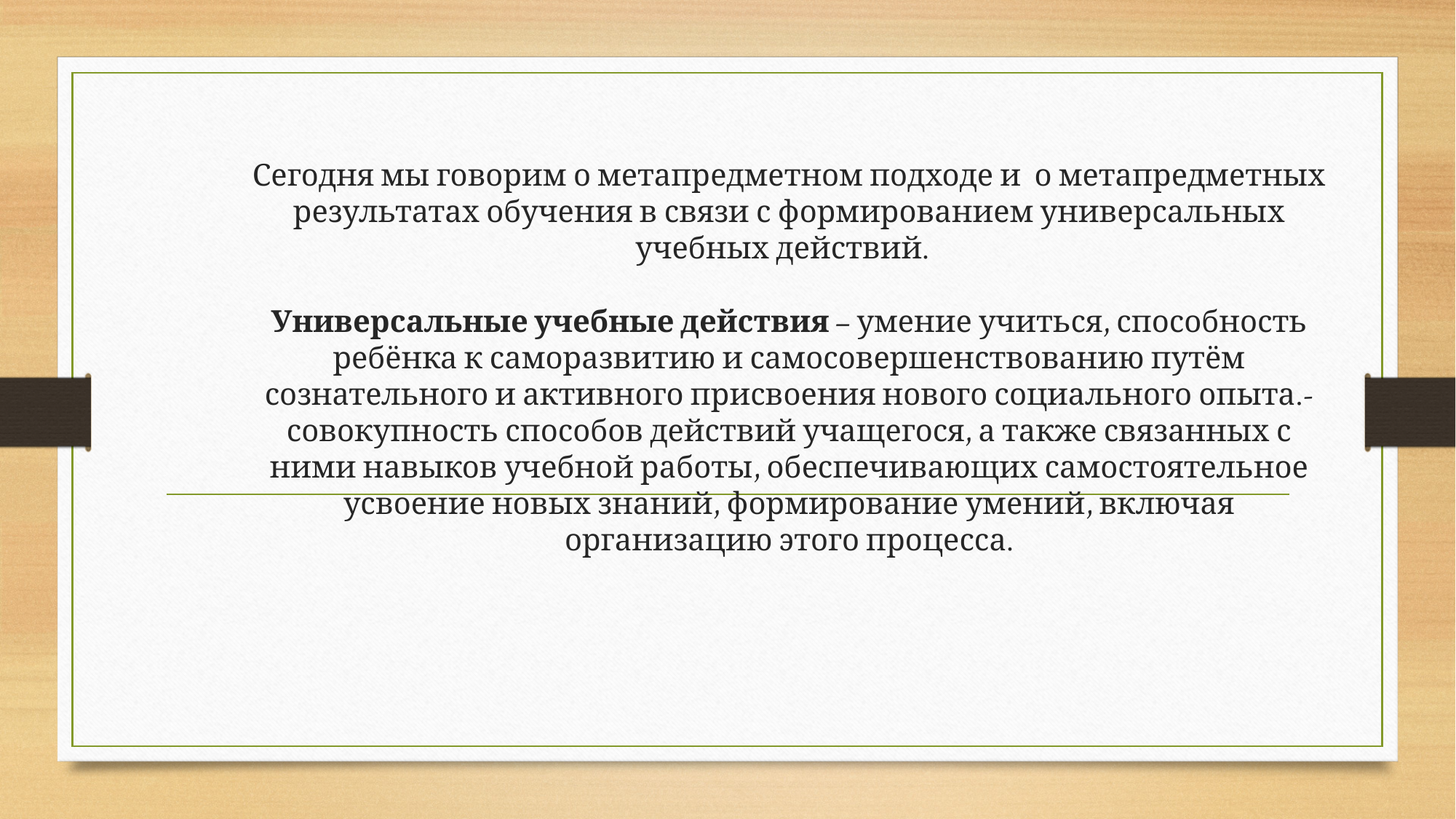

# Сегодня мы говорим о метапредметном подходе и  о метапредметных результатах обучения в связи с формированием универсальных учебных действий. Универсальные учебные действия – умение учиться, способность ребёнка к саморазвитию и самосовершенствованию путём сознательного и активного присвоения нового социального опыта.- совокупность способов действий учащегося, а также связанных с ними навыков учебной работы, обеспечивающих самостоятельное усвоение новых знаний, формирование умений, включая организацию этого процесса.